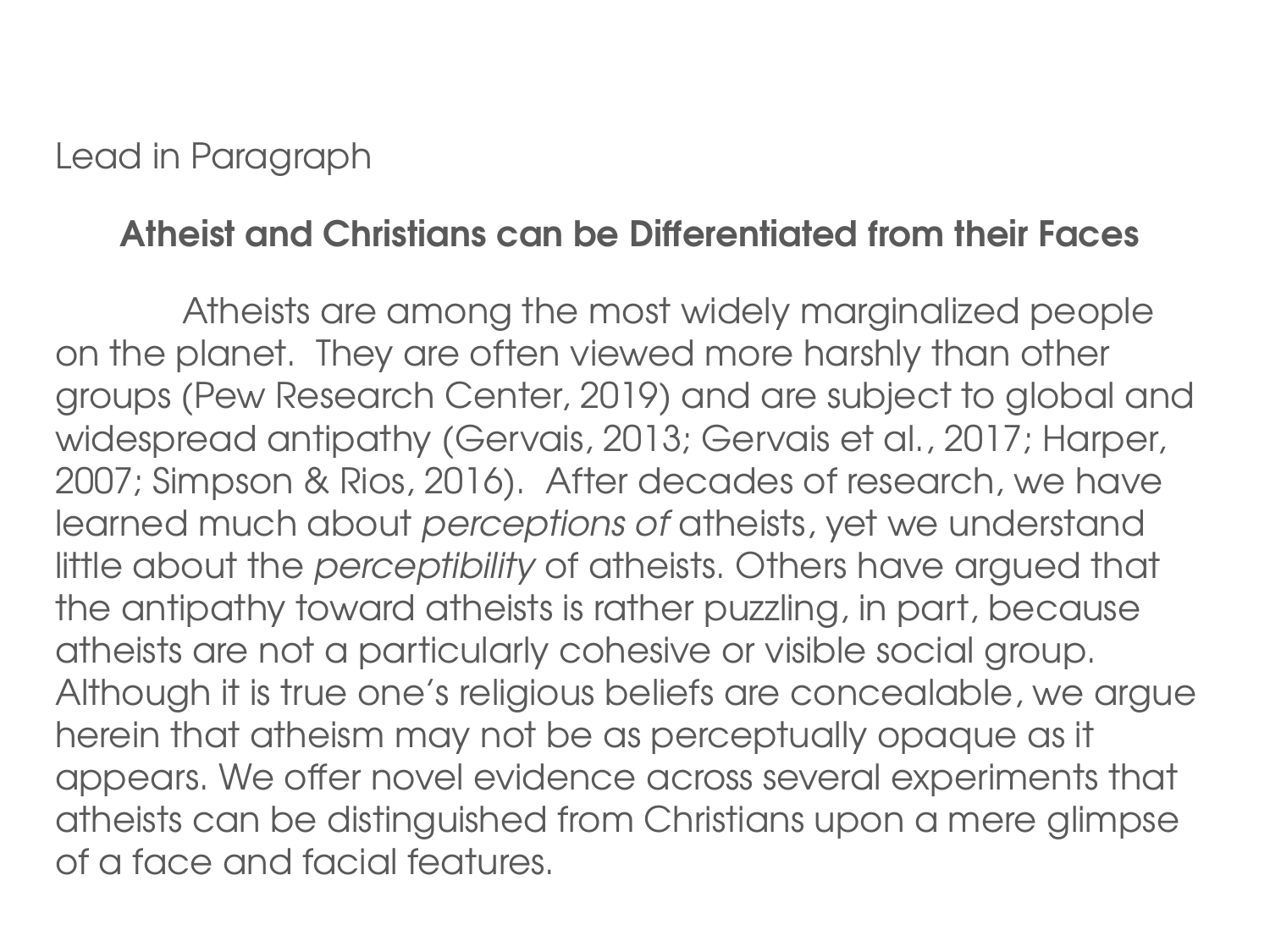

Lead in Paragraph
Atheist and Christians can be Differentiated from their Faces
	Atheists are among the most widely marginalized people on the planet.  They are often viewed more harshly than other groups (Pew Research Center, 2019) and are subject to global and widespread antipathy (Gervais, 2013; Gervais et al., 2017; Harper, 2007; Simpson & Rios, 2016).  After decades of research, we have learned much about perceptions of atheists, yet we understand little about the perceptibility of atheists. Others have argued that the antipathy toward atheists is rather puzzling, in part, because atheists are not a particularly cohesive or visible social group. Although it is true one’s religious beliefs are concealable, we argue herein that atheism may not be as perceptually opaque as it appears. We offer novel evidence across several experiments that atheists can be distinguished from Christians upon a mere glimpse of a face and facial features.